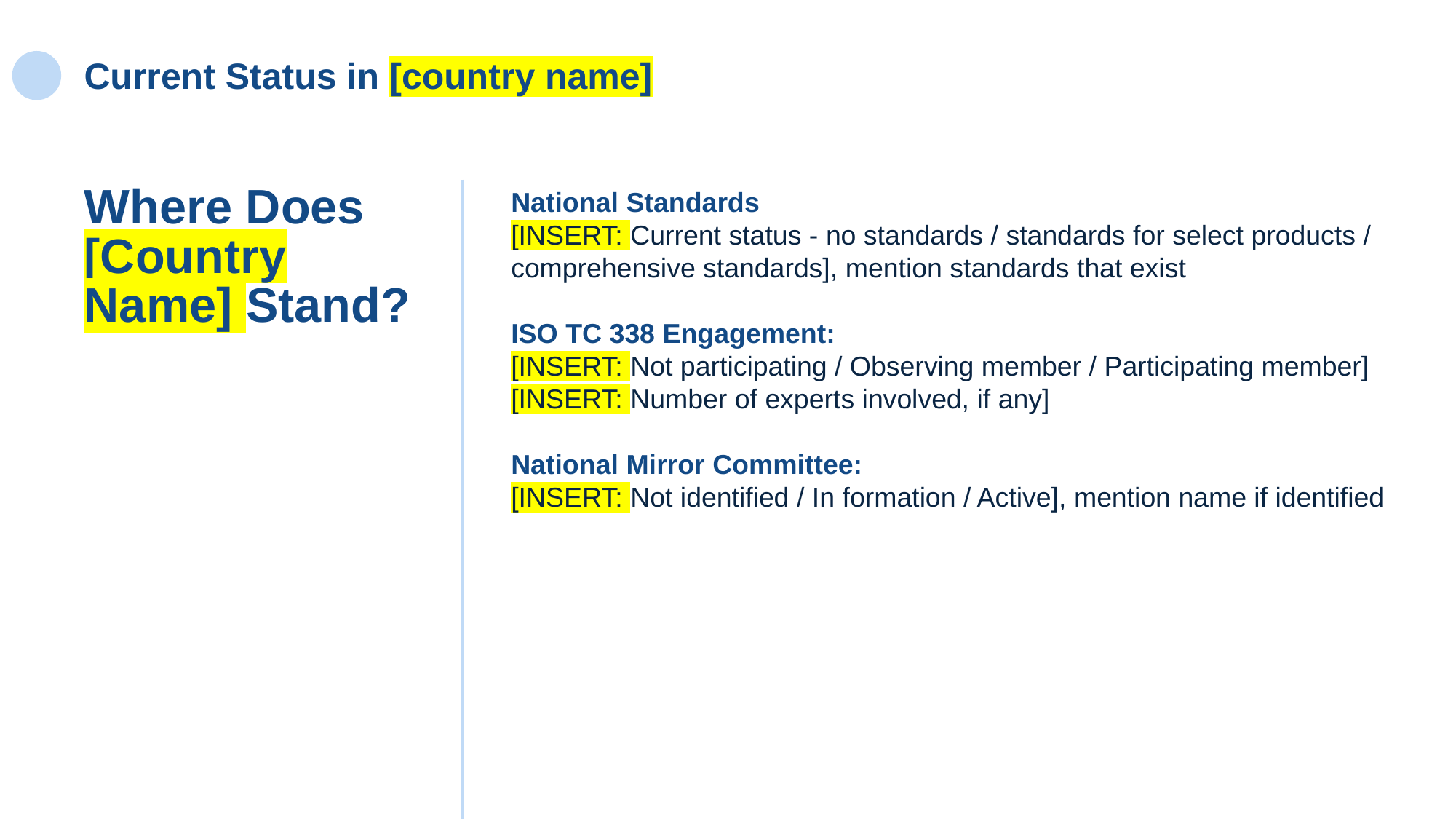

# Current Status in [country name]
Where Does [Country Name] Stand?
National Standards
[INSERT: Current status - no standards / standards for select products / comprehensive standards], mention standards that exist

ISO TC 338 Engagement:
[INSERT: Not participating / Observing member / Participating member]
[INSERT: Number of experts involved, if any]

National Mirror Committee:
[INSERT: Not identified / In formation / Active], mention name if identified